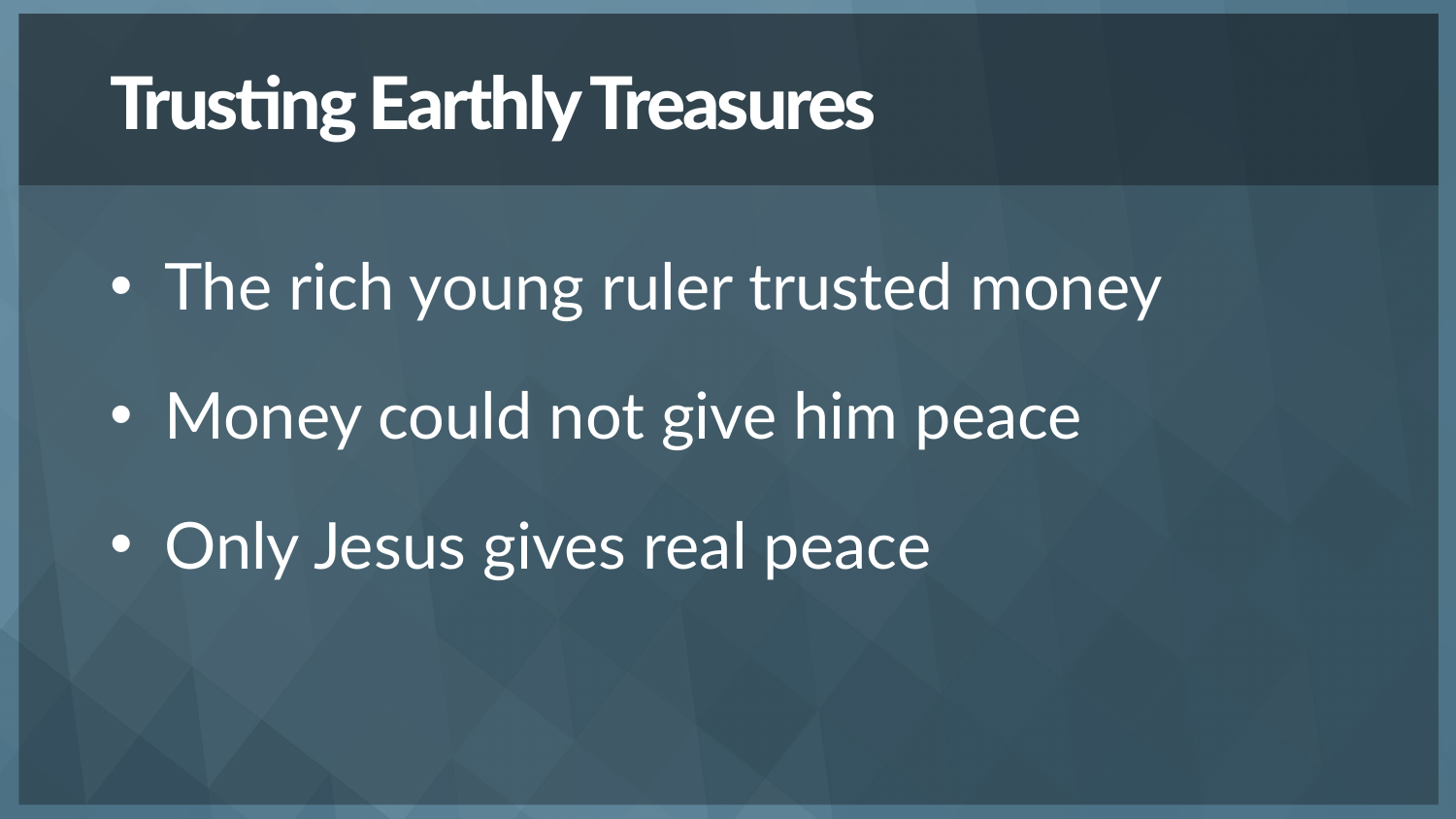

# Trusting Earthly Treasures
The rich young ruler trusted money
Money could not give him peace
Only Jesus gives real peace